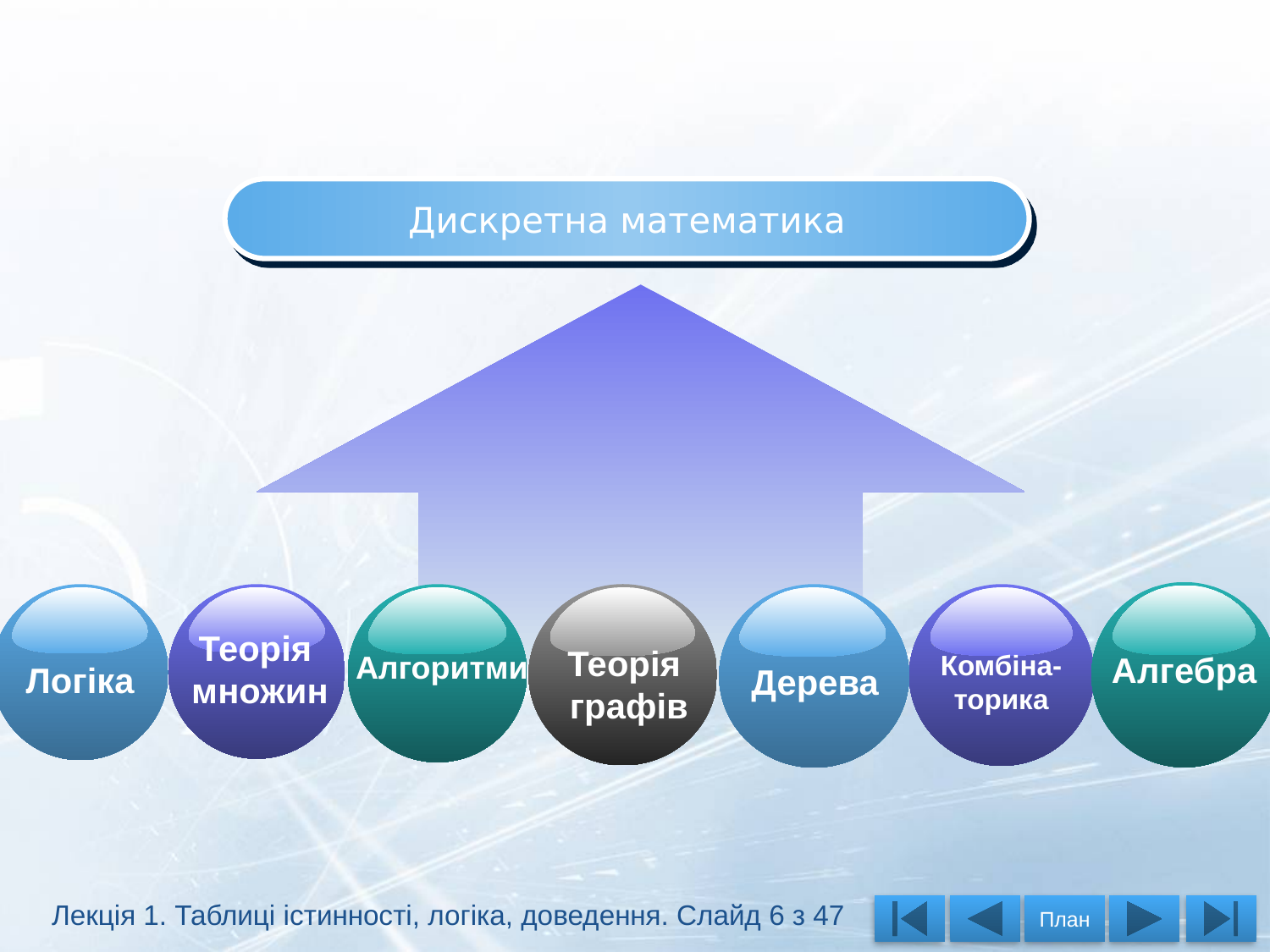

Дискретна математика

Логіка

Теорія
графів

Дерева

Комбіна-торика
Теорія
множин
Алгоритми
Алгебра
Лекція 1. Таблиці істинності, логіка, доведення. Слайд 6 з 47

План